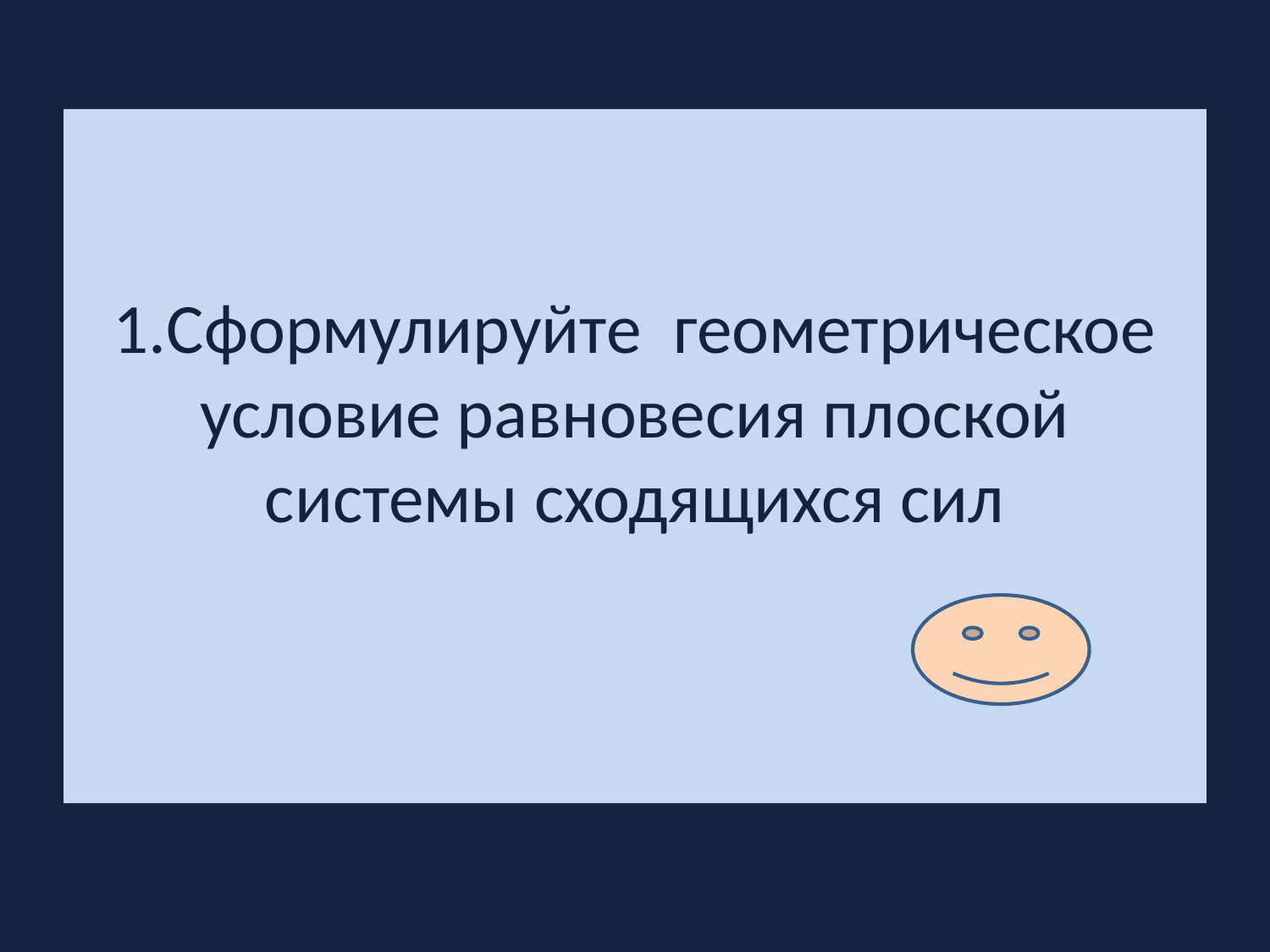

# 1.Сформулируйте  геометрическое условие равновесия плоской системы сходящихся сил